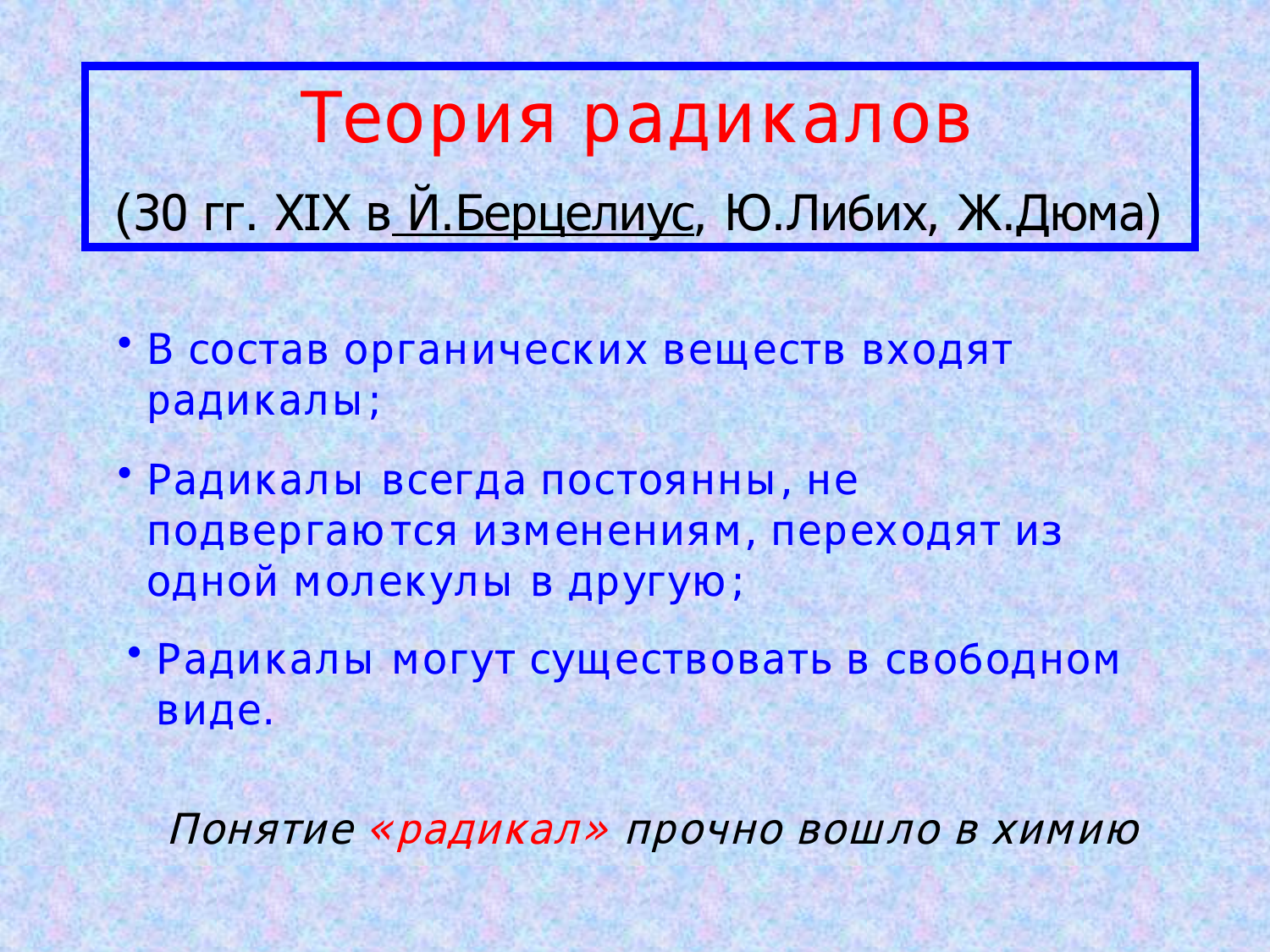

Теория радикалов
(30 гг. XIX в Й.Берцелиус, Ю.Либих, Ж.Дюма)
В состав органических веществ входят радикалы;
Радикалы всегда постоянны, не подвергаются изменениям, переходят из одной молекулы в другую;
Радикалы могут существовать в свободном виде.
Понятие «радикал» прочно вошло в химию